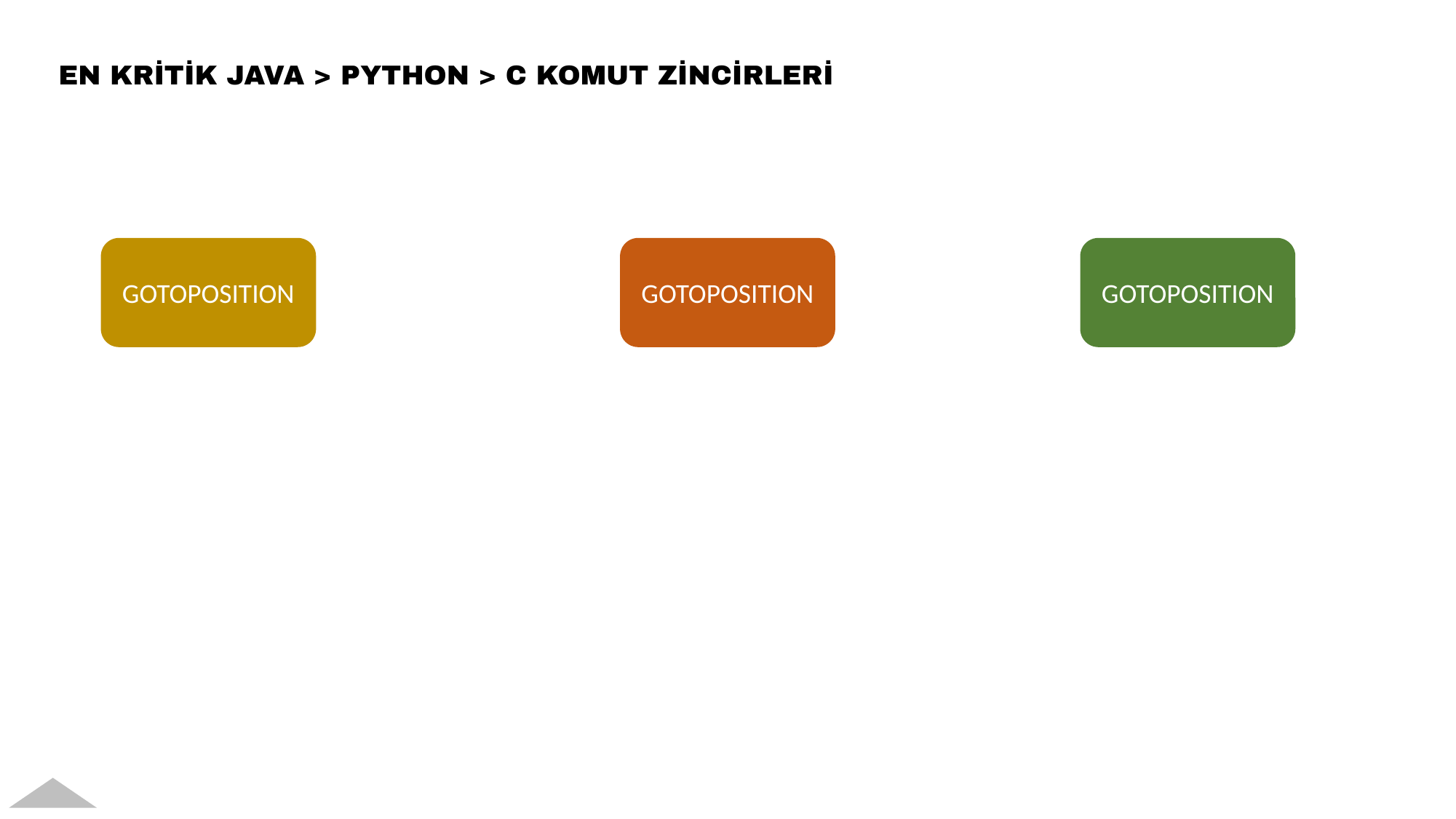

EN KRİTİK JAVA > PYTHON > C KOMUT ZİNCİRLERİ
GOTOPOSITION
GOTOPOSITION
GOTOPOSITION